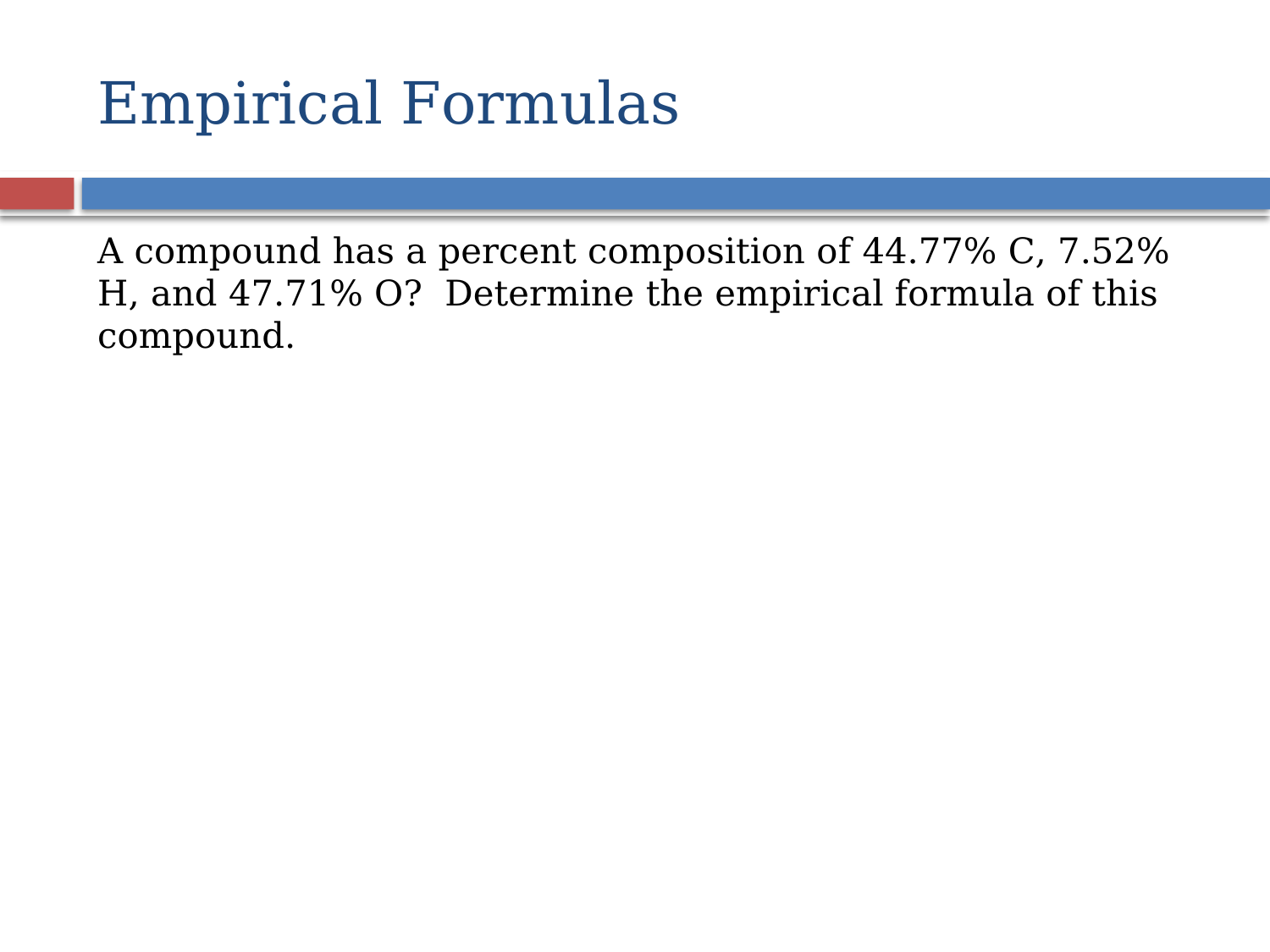

# Empirical Formulas
A compound has a percent composition of 44.77% C, 7.52% H, and 47.71% O?  Determine the empirical formula of this compound.